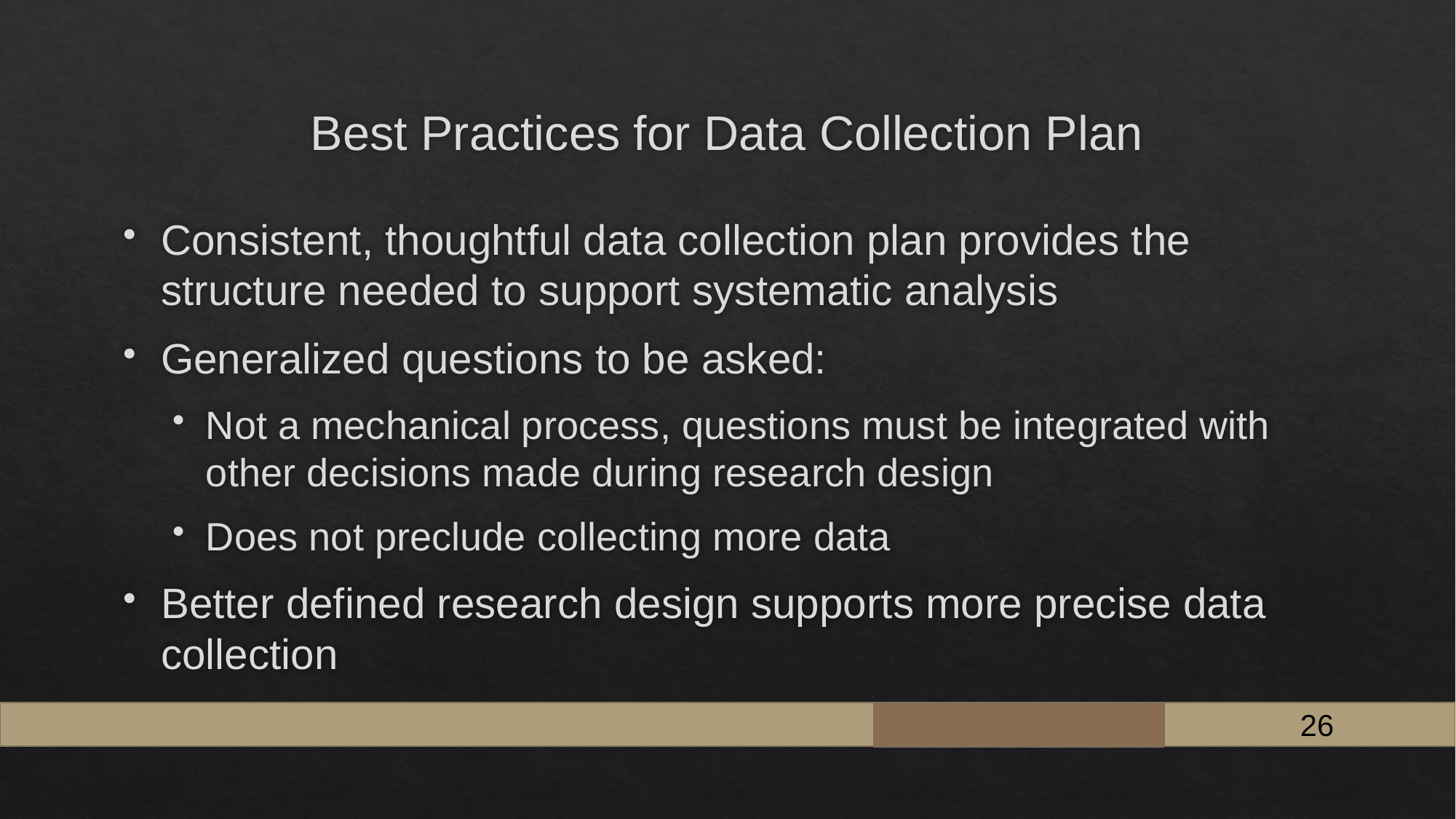

# Best Practices for Data Collection Plan
Consistent, thoughtful data collection plan provides the structure needed to support systematic analysis
Generalized questions to be asked:
Not a mechanical process, questions must be integrated with other decisions made during research design
Does not preclude collecting more data
Better defined research design supports more precise data collection
26